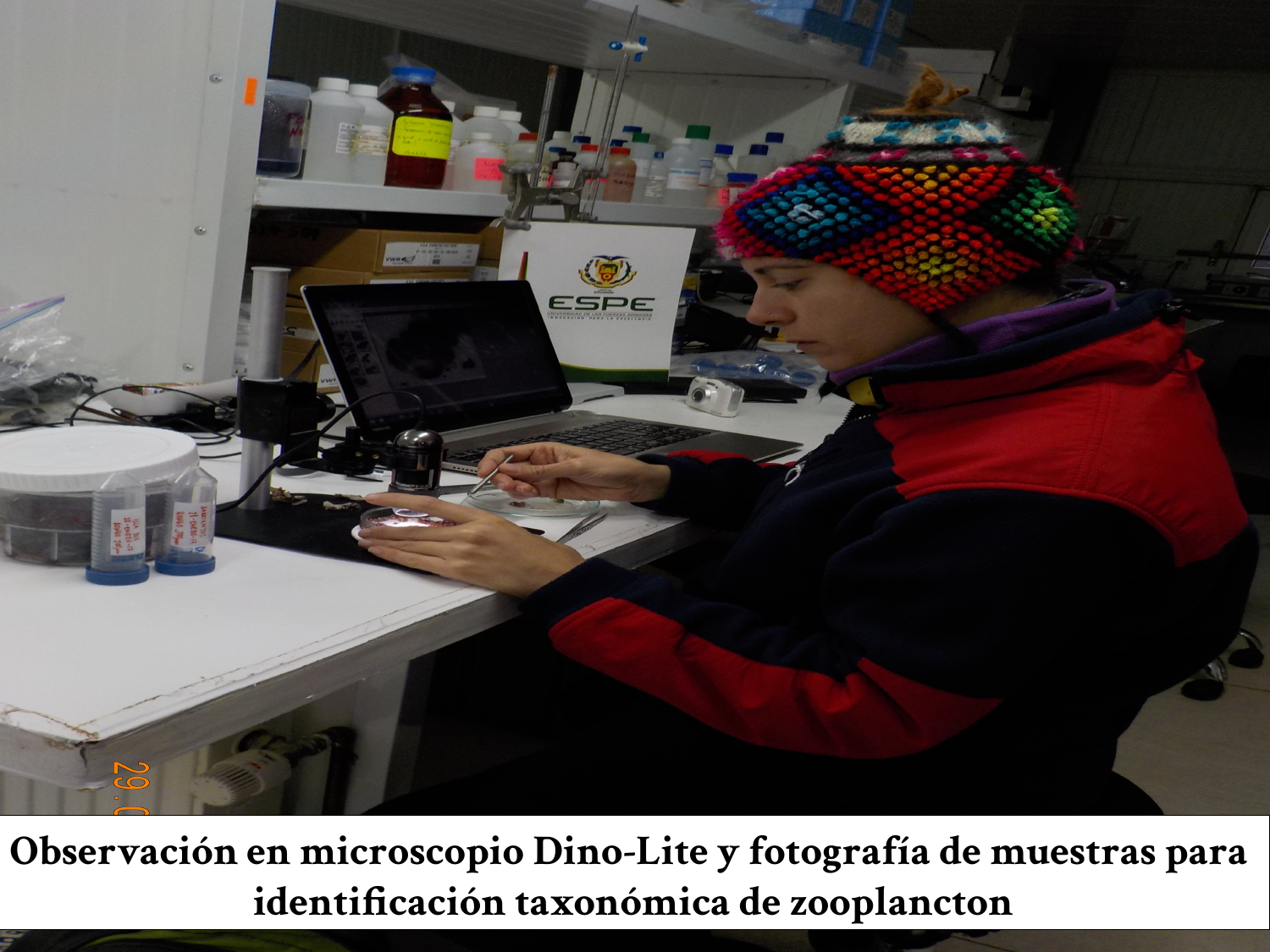

Observación en microscopio Dino-Lite y fotografía de muestras para
identificación taxonómica de zooplancton